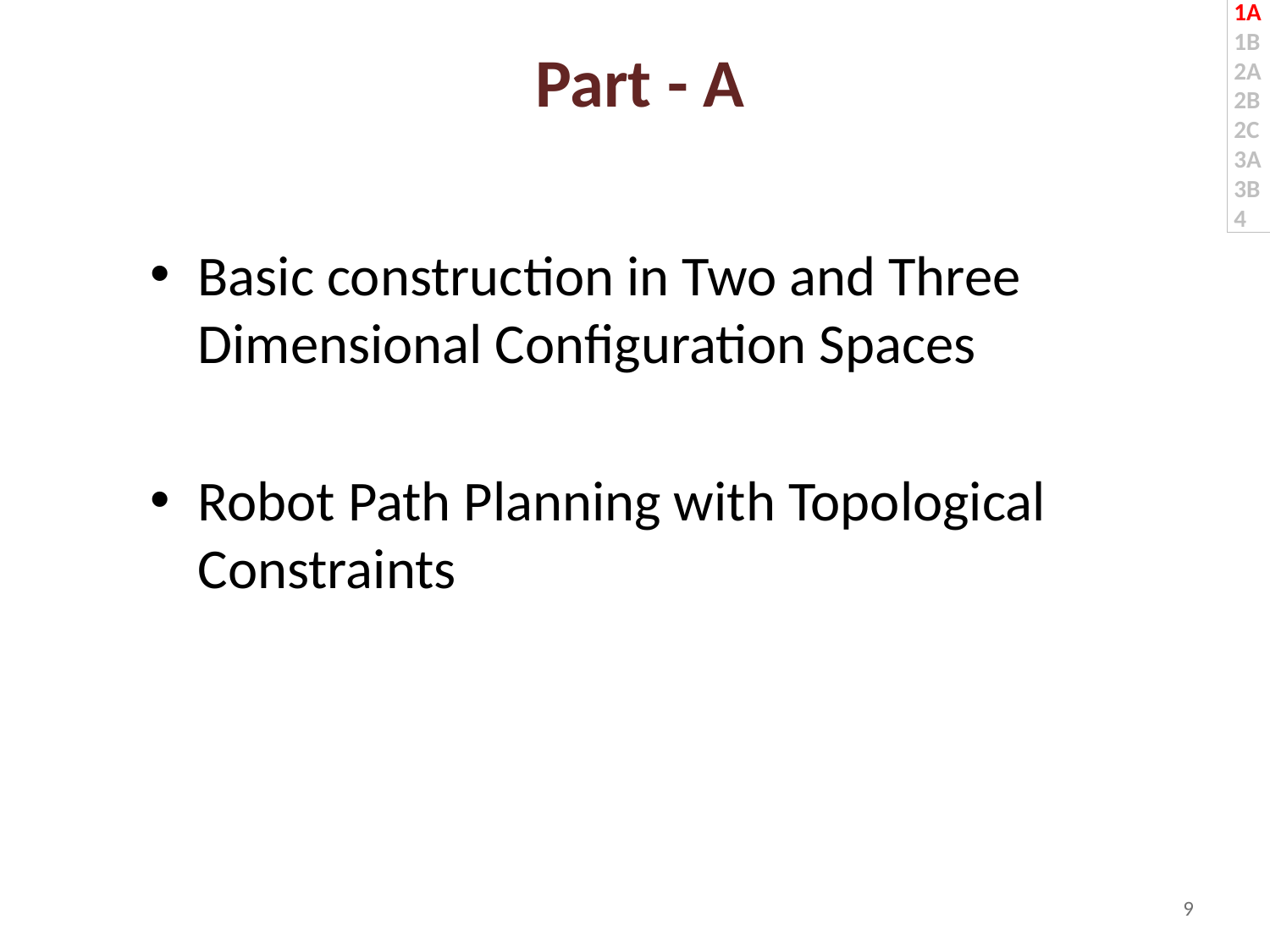

1A
1B
2A
2B
2C 3A
3B
4
# Part - A
Basic construction in Two and Three Dimensional Configuration Spaces

Robot Path Planning with Topological Constraints
9